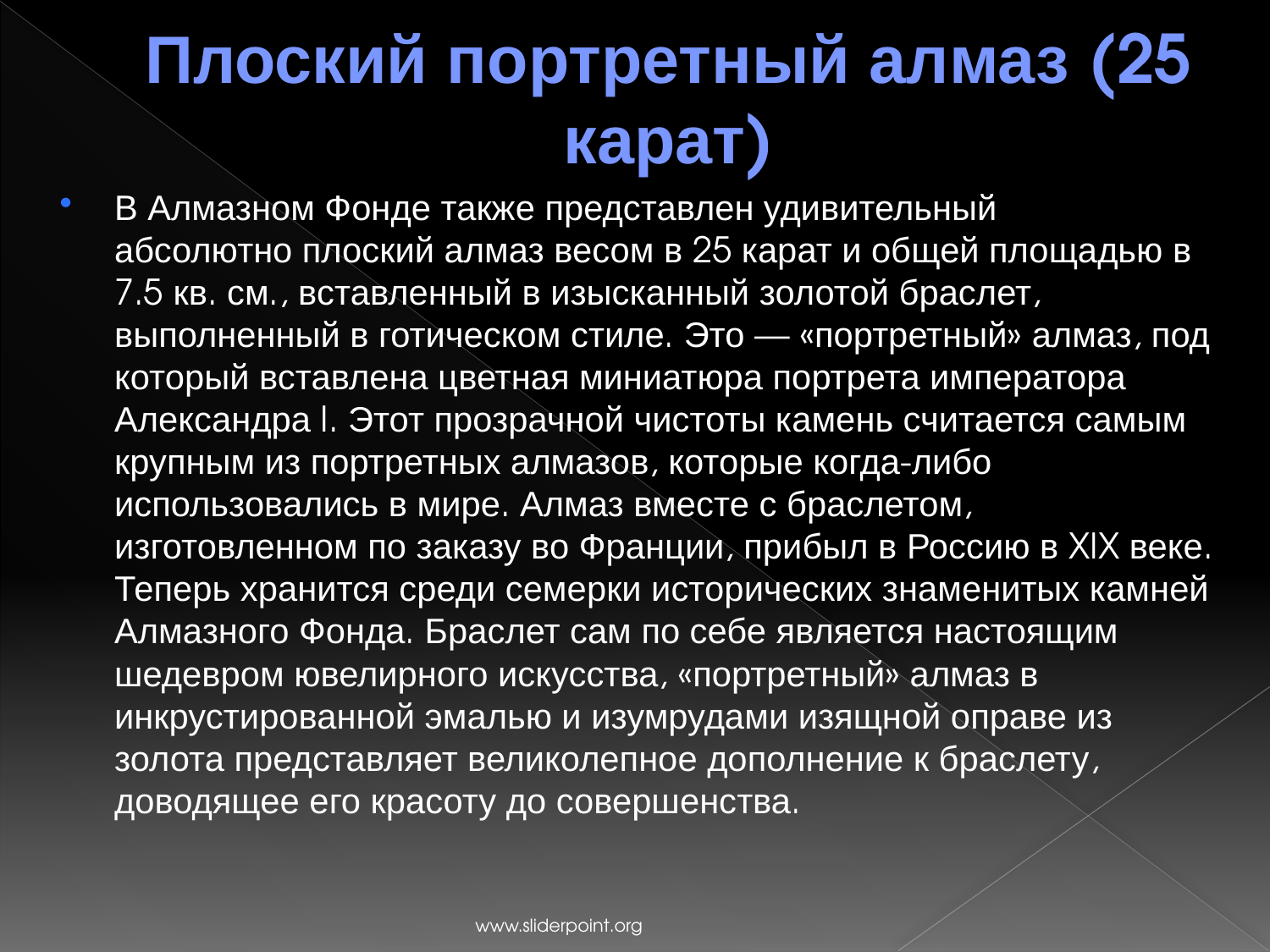

# Плоский портретный алмаз (25 карат)
В Алмазном Фонде также представлен удивительный абсолютно плоский алмаз весом в 25 карат и общей площадью в 7.5 кв. см., вставленный в изысканный золотой браслет, выполненный в готическом стиле. Это — «портретный» алмаз, под который вставлена цветная миниатюра портрета императора Александра I. Этот прозрачной чистоты камень считается самым крупным из портретных алмазов, которые когда-либо использовались в мире. Алмаз вместе с браслетом, изготовленном по заказу во Франции, прибыл в Россию в XIX веке. Теперь хранится среди семерки исторических знаменитых камней Алмазного Фонда. Браслет сам по себе является настоящим шедевром ювелирного искусства, «портретный» алмаз в инкрустированной эмалью и изумрудами изящной оправе из золота представляет великолепное дополнение к браслету, доводящее его красоту до совершенства.
www.sliderpoint.org